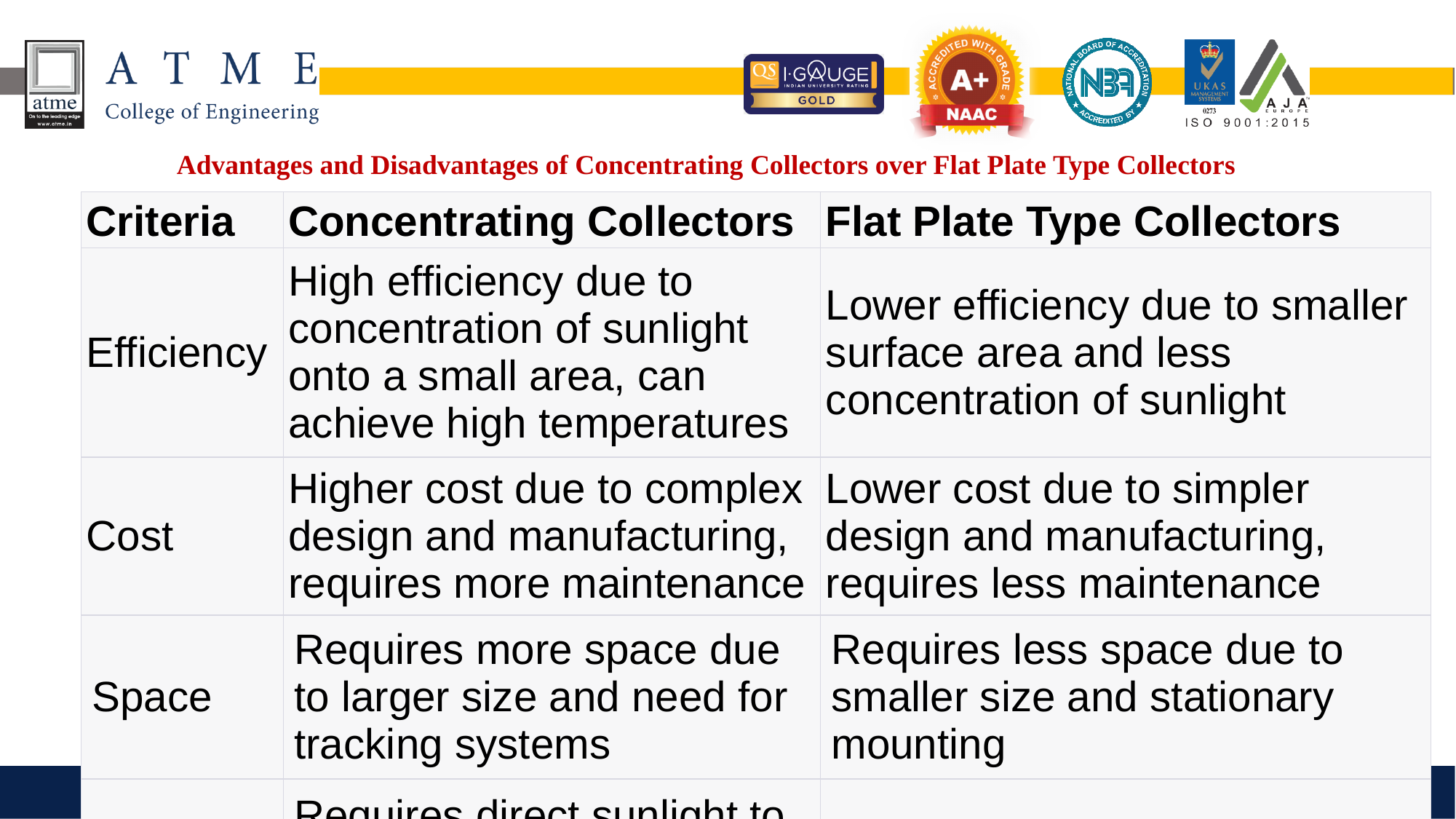

Advantages and Disadvantages of Concentrating Collectors over Flat Plate Type Collectors
| Criteria | Concentrating Collectors | Flat Plate Type Collectors |
| --- | --- | --- |
| Efficiency | High efficiency due to concentration of sunlight onto a small area, can achieve high temperatures | Lower efficiency due to smaller surface area and less concentration of sunlight |
| Cost | Higher cost due to complex design and manufacturing, requires more maintenance | Lower cost due to simpler design and manufacturing, requires less maintenance |
| Space | Requires more space due to larger size and need for tracking systems | Requires less space due to smaller size and stationary mounting |
| Direct Sunlight | Requires direct sunlight to function properly, may be affected by weather conditions | Can still function in indirect sunlight or cloudy conditions |